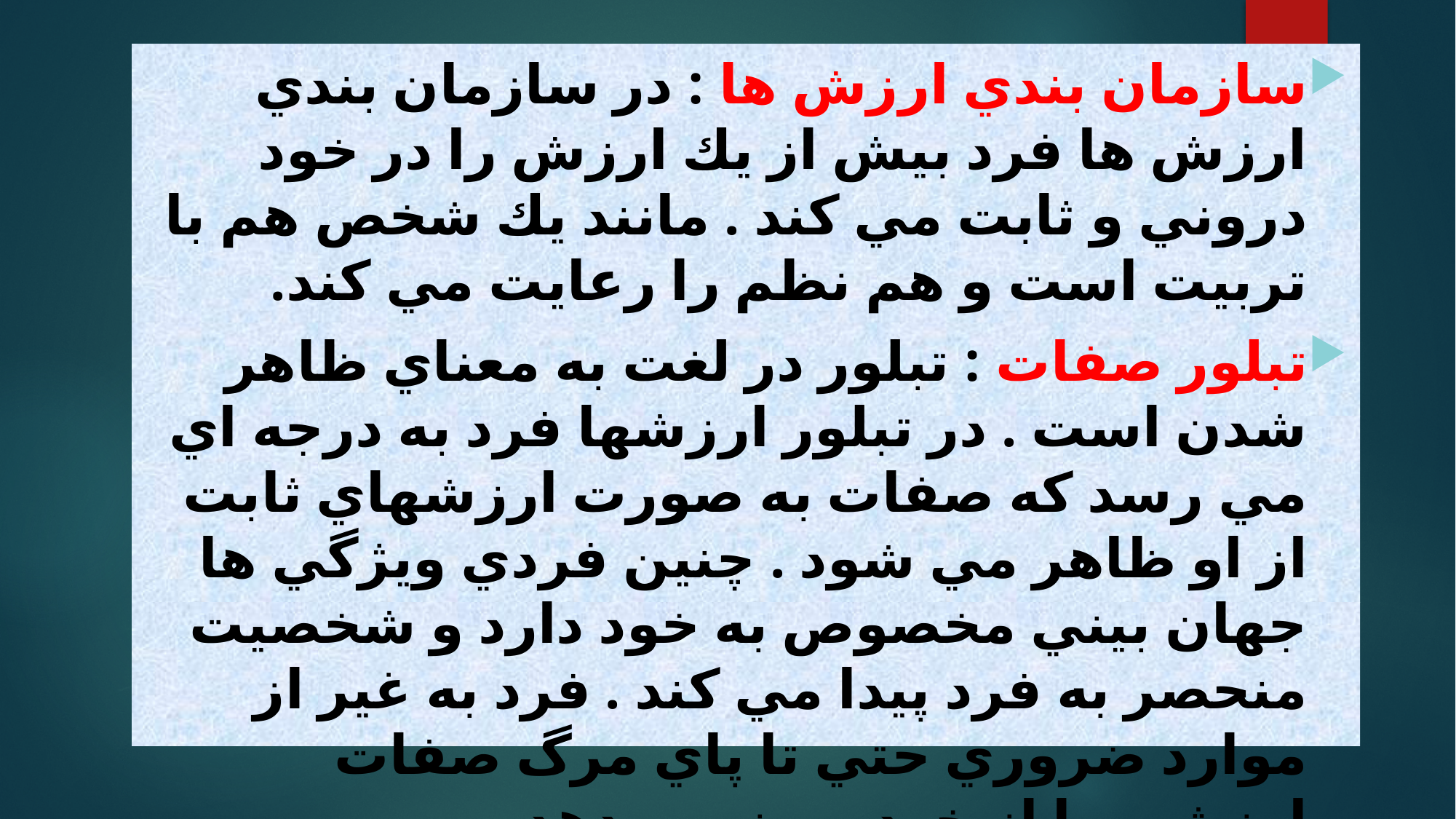

سازمان بندي ارزش ها : در سازمان بندي ارزش ها فرد بيش از يك ارزش را در خود دروني و ثابت مي كند . مانند يك شخص هم با تربيت است و هم نظم را رعايت مي كند.
تبلور صفات : تبلور در لغت به معناي ظاهر شدن است . در تبلور ارزشها فرد به درجه اي مي رسد كه صفات به صورت ارزشهاي ثابت از او ظاهر مي شود . چنين فردي ويژگي ها جهان بيني مخصوص به خود دارد و شخصيت منحصر به فرد پيدا مي كند . فرد به غير از موارد ضروري حتي تا پاي مرگ صفات ارزشي را از خود بروز مي دهد.